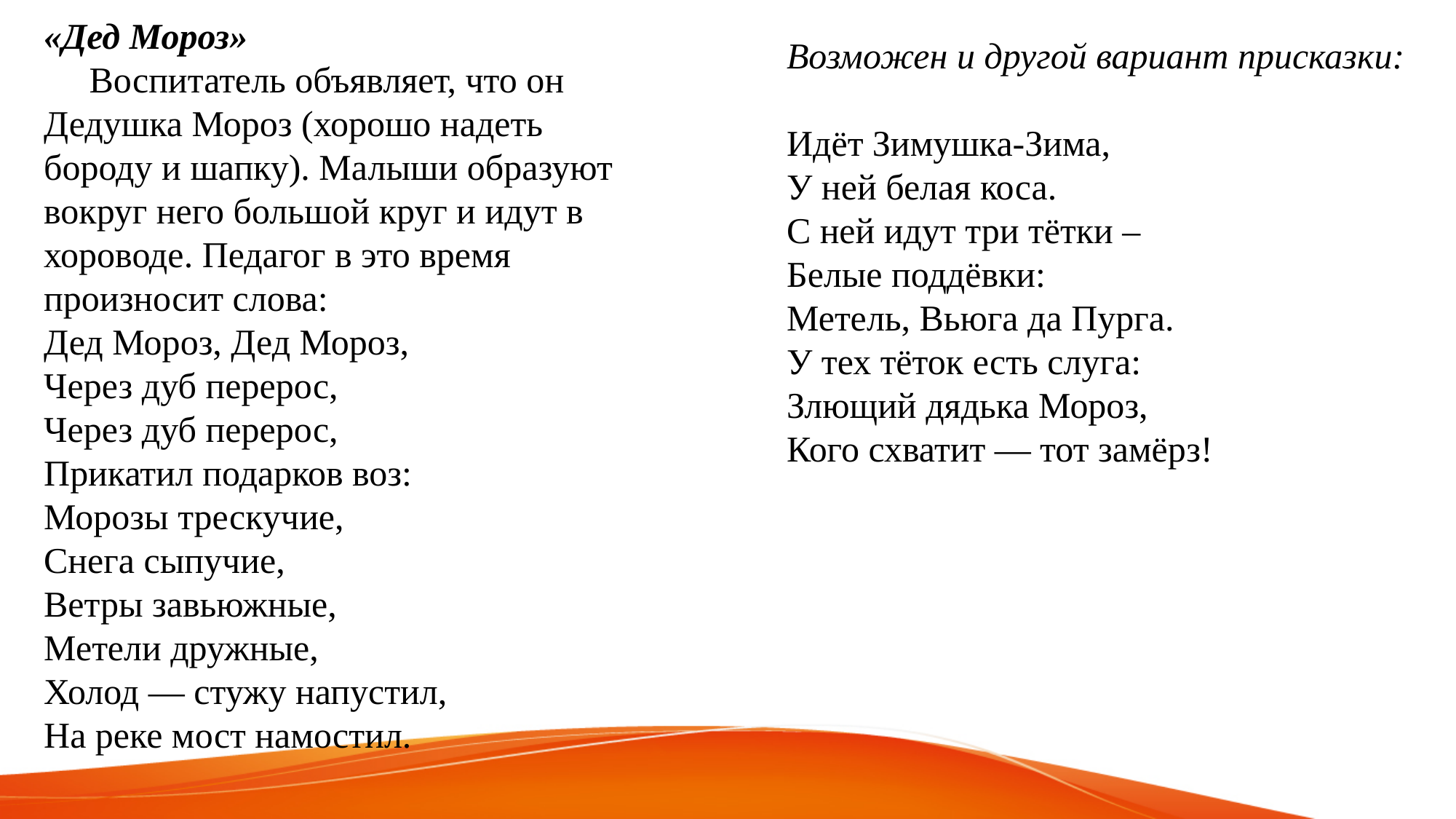

«Дед Мороз»
     Воспитатель объявляет, что он Дедушка Мороз (хорошо надеть бороду и шапку). Малыши образуют вокруг него большой круг и идут в хороводе. Педагог в это время произносит слова:Дед Мороз, Дед Мороз,Через дуб перерос,Через дуб перерос,Прикатил подарков воз:Морозы трескучие,Снега сыпучие,Ветры завьюжные,Метели дружные,Холод — стужу напустил,На реке мост намостил.

Возможен и другой вариант присказки:

Идёт Зимушка-Зима,У ней белая коса.С ней идут три тётки –Белые поддёвки:Метель, Вьюга да Пурга.У тех тёток есть слуга:Злющий дядька Мороз,Кого схватит — тот замёрз!